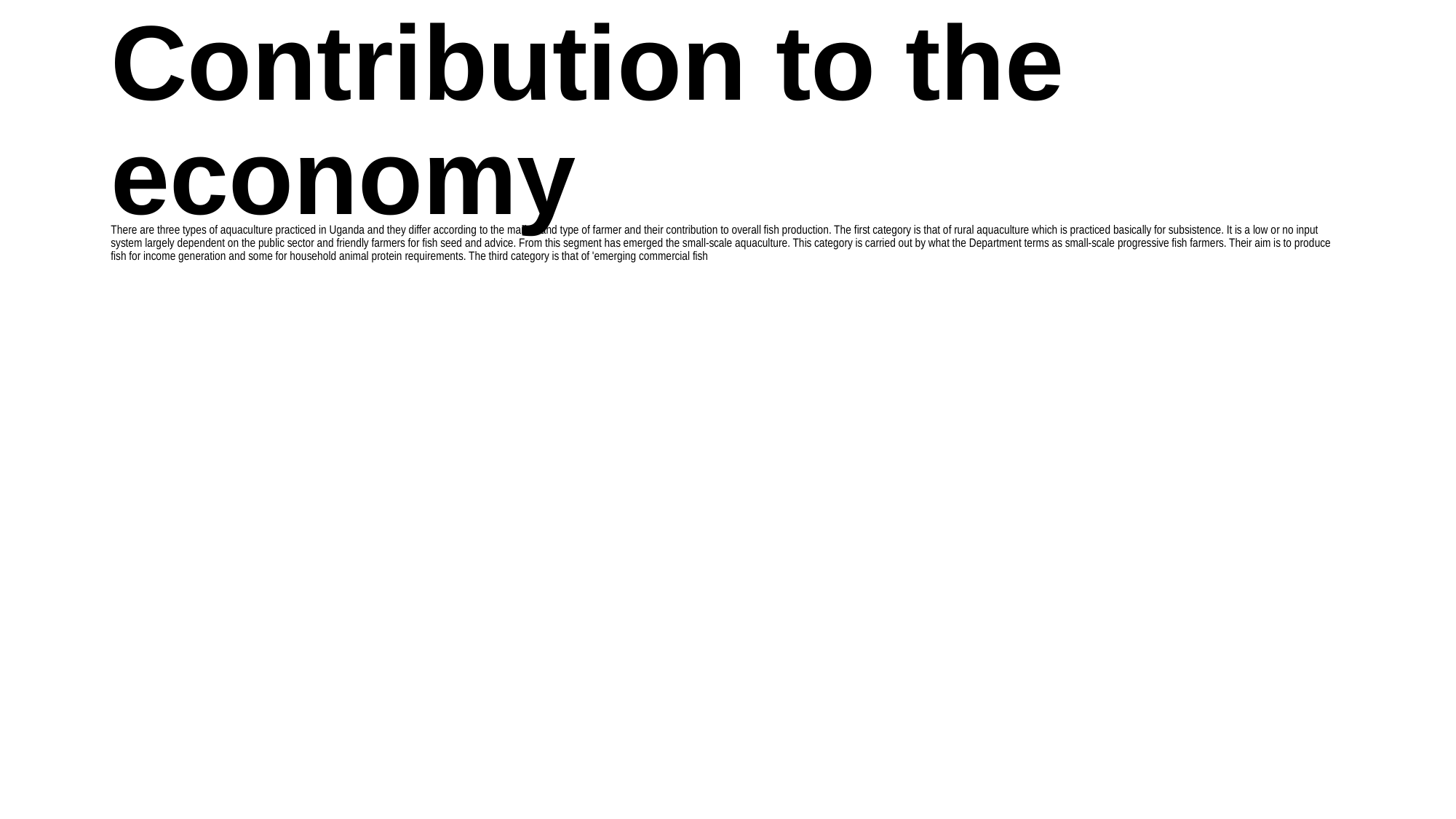

# Contribution to the economy
There are three types of aquaculture practiced in Uganda and they differ according to the market and type of farmer and their contribution to overall fish production. The first category is that of rural aquaculture which is practiced basically for subsistence. It is a low or no input system largely dependent on the public sector and friendly farmers for fish seed and advice. From this segment has emerged the small-scale aquaculture. This category is carried out by what the Department terms as small-scale progressive fish farmers. Their aim is to produce fish for income generation and some for household animal protein requirements. The third category is that of 'emerging commercial fish